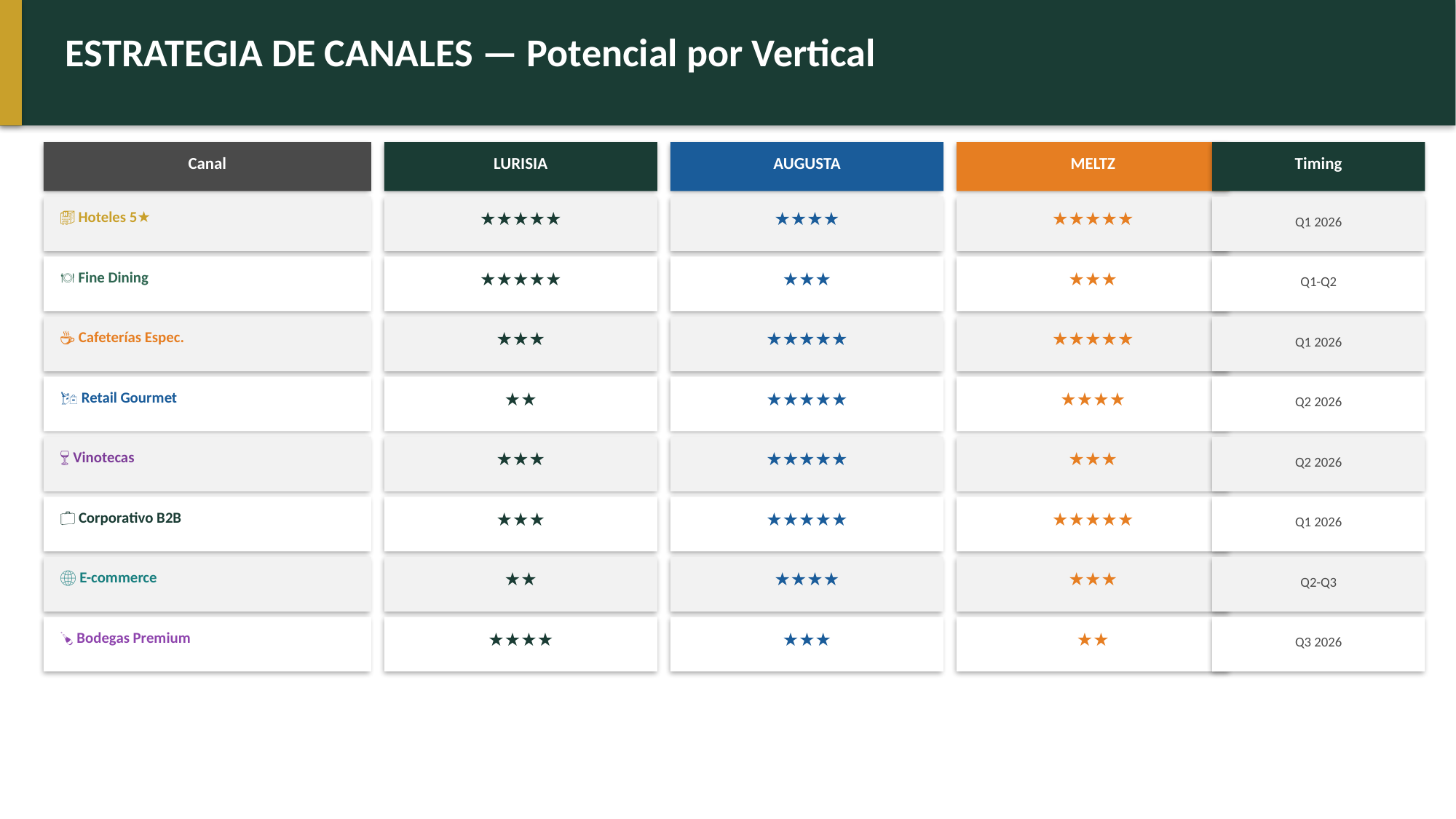

ESTRATEGIA DE CANALES — Potencial por Vertical

Canal
LURISIA
AUGUSTA
MELTZ
Timing

🏨 Hoteles 5★
★★★★★
★★★★
★★★★★
Q1 2026

🍽️ Fine Dining
★★★★★
★★★
★★★
Q1-Q2

☕ Cafeterías Espec.
★★★
★★★★★
★★★★★
Q1 2026

🛍️ Retail Gourmet
★★
★★★★★
★★★★
Q2 2026

🍷 Vinotecas
★★★
★★★★★
★★★
Q2 2026

💼 Corporativo B2B
★★★
★★★★★
★★★★★
Q1 2026

🌐 E-commerce
★★
★★★★
★★★
Q2-Q3

🍾 Bodegas Premium
★★★★
★★★
★★
Q3 2026